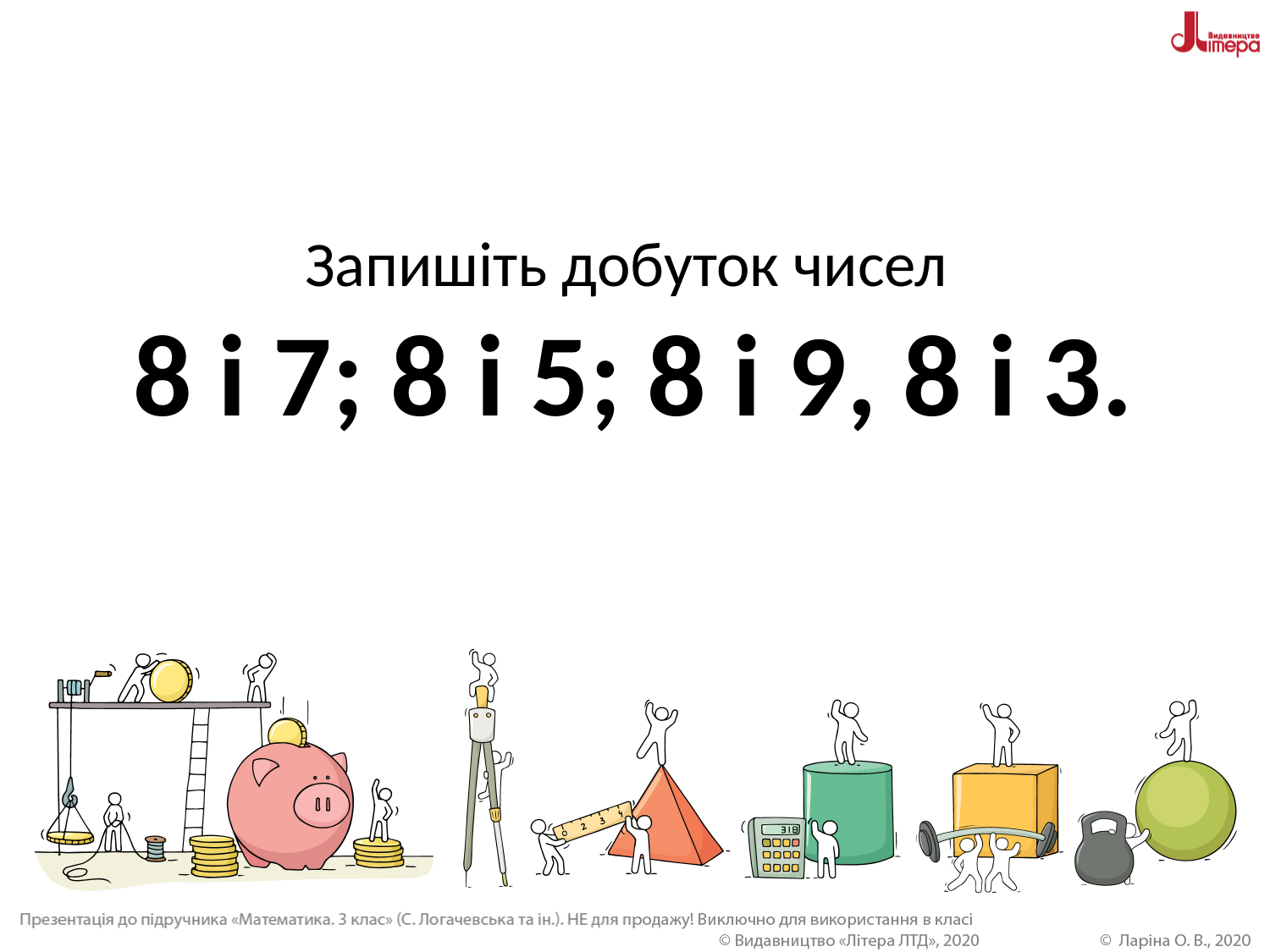

# Запишіть добуток чисел 8 і 7; 8 і 5; 8 і 9, 8 і 3.